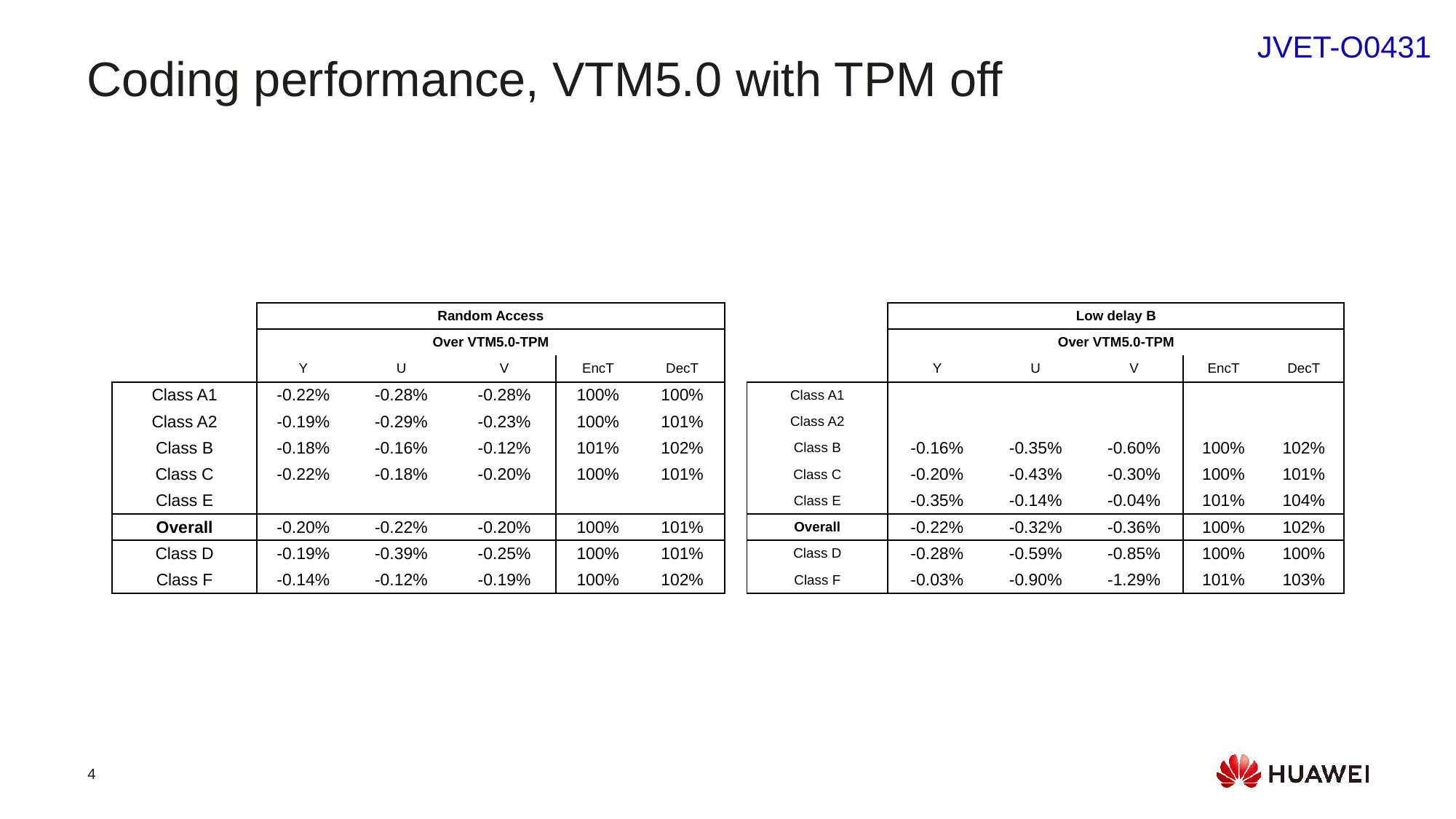

JVET-O0431
Coding performance, VTM5.0 with TPM off
|  | Random Access |  |  |  |  |
| --- | --- | --- | --- | --- | --- |
|  | Over VTM5.0-TPM |  |  |  |  |
|  | Y | U | V | EncT | DecT |
| Class A1 | -0.22% | -0.28% | -0.28% | 100% | 100% |
| Class A2 | -0.19% | -0.29% | -0.23% | 100% | 101% |
| Class B | -0.18% | -0.16% | -0.12% | 101% | 102% |
| Class C | -0.22% | -0.18% | -0.20% | 100% | 101% |
| Class E |  |  |  |  |  |
| Overall | -0.20% | -0.22% | -0.20% | 100% | 101% |
| Class D | -0.19% | -0.39% | -0.25% | 100% | 101% |
| Class F | -0.14% | -0.12% | -0.19% | 100% | 102% |
|  | Low delay B |  |  |  |  |
| --- | --- | --- | --- | --- | --- |
|  | Over VTM5.0-TPM |  |  |  |  |
|  | Y | U | V | EncT | DecT |
| Class A1 |  |  |  |  |  |
| Class A2 |  |  |  |  |  |
| Class B | -0.16% | -0.35% | -0.60% | 100% | 102% |
| Class C | -0.20% | -0.43% | -0.30% | 100% | 101% |
| Class E | -0.35% | -0.14% | -0.04% | 101% | 104% |
| Overall | -0.22% | -0.32% | -0.36% | 100% | 102% |
| Class D | -0.28% | -0.59% | -0.85% | 100% | 100% |
| Class F | -0.03% | -0.90% | -1.29% | 101% | 103% |